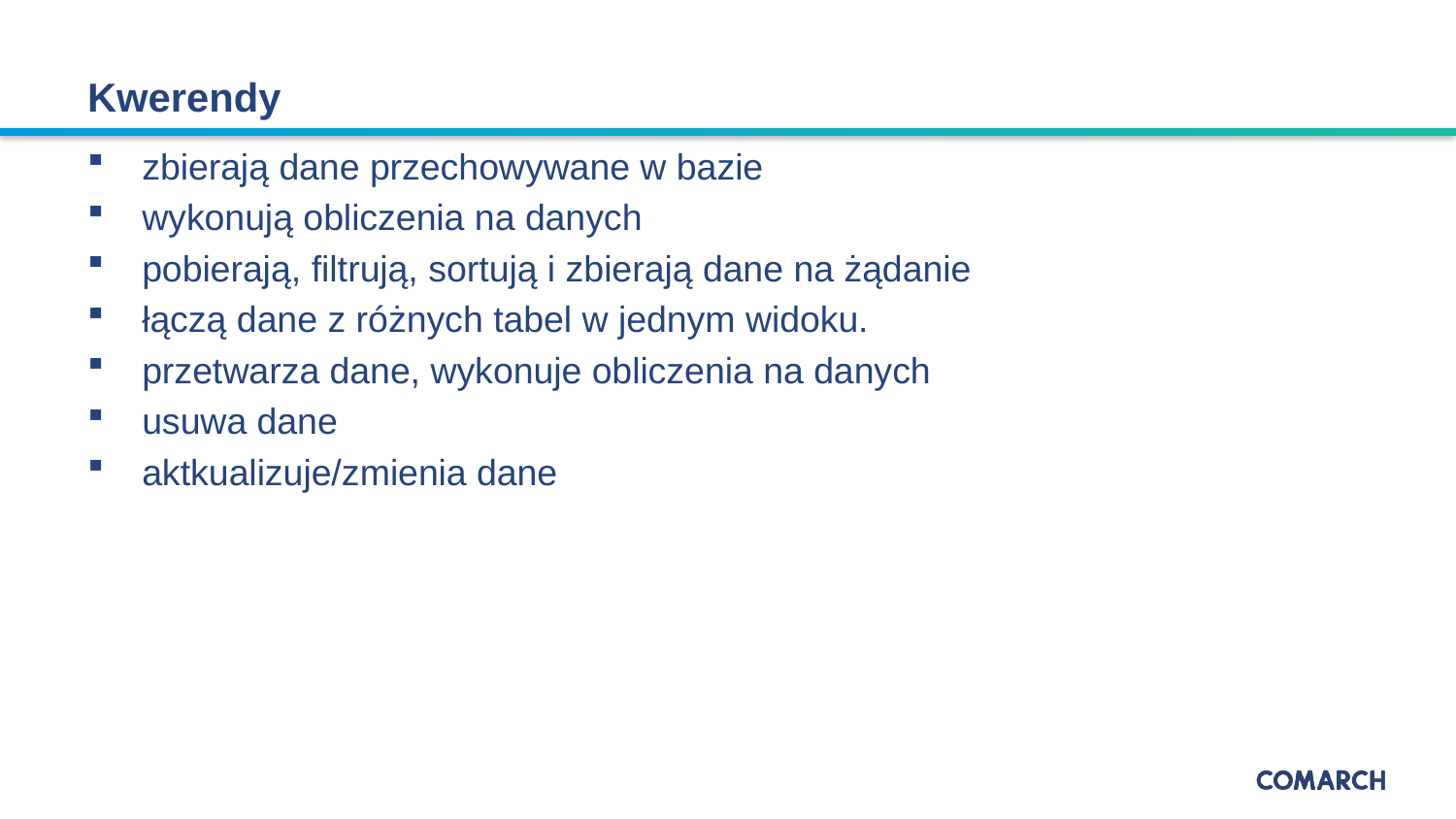

# Kwerendy
zbierają dane przechowywane w bazie
wykonują obliczenia na danych
pobierają, filtrują, sortują i zbierają dane na żądanie
łączą dane z różnych tabel w jednym widoku.
przetwarza dane, wykonuje obliczenia na danych
usuwa dane
aktkualizuje/zmienia dane